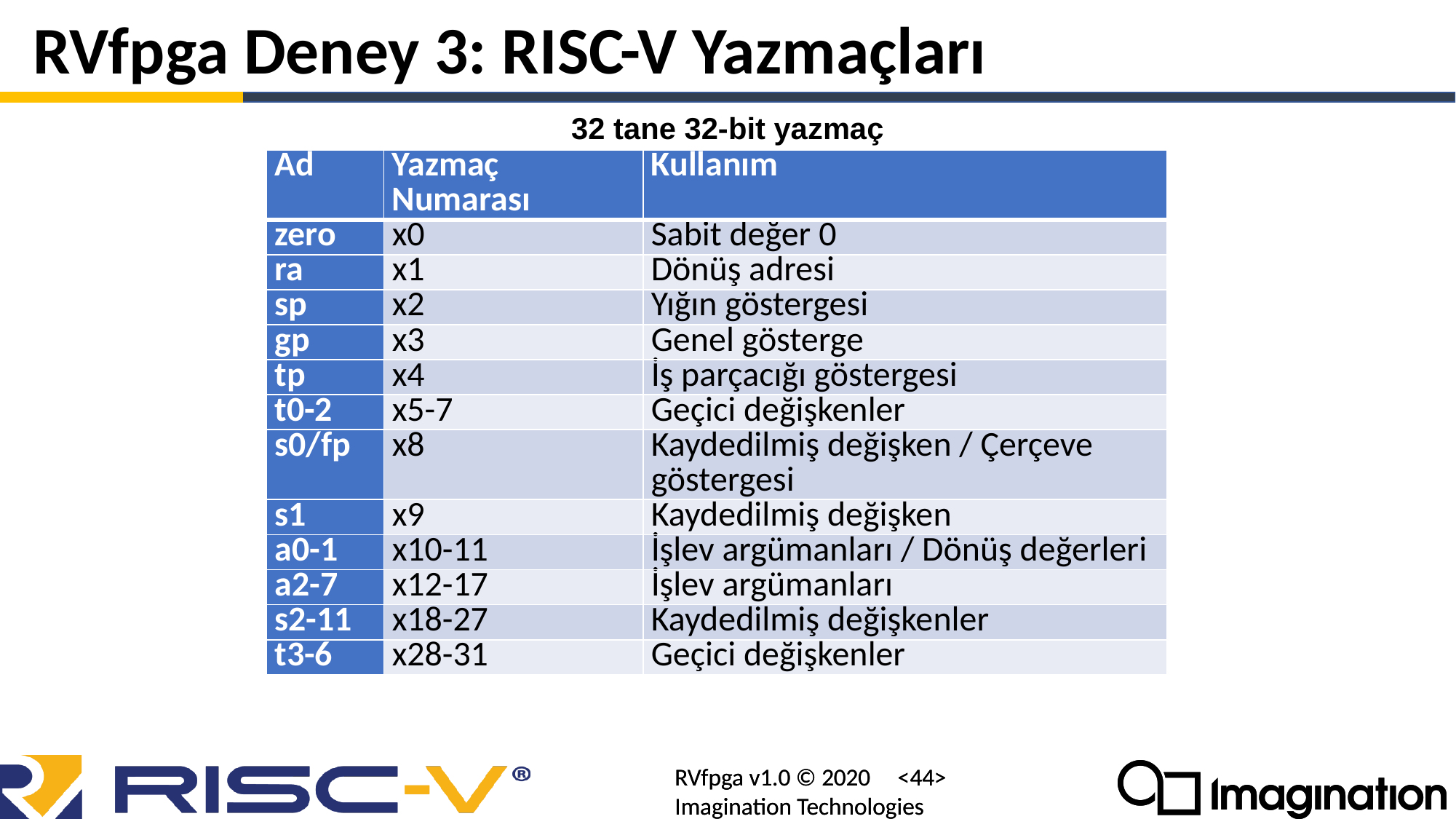

# RVfpga Deney 3: RISC-V Yazmaçları
32 tane 32-bit yazmaç
| Ad | Yazmaç Numarası | Kullanım |
| --- | --- | --- |
| zero | x0 | Sabit değer 0 |
| ra | x1 | Dönüş adresi |
| sp | x2 | Yığın göstergesi |
| gp | x3 | Genel gösterge |
| tp | x4 | İş parçacığı göstergesi |
| t0-2 | x5-7 | Geçici değişkenler |
| s0/fp | x8 | Kaydedilmiş değişken / Çerçeve göstergesi |
| s1 | x9 | Kaydedilmiş değişken |
| a0-1 | x10-11 | İşlev argümanları / Dönüş değerleri |
| a2-7 | x12-17 | İşlev argümanları |
| s2-11 | x18-27 | Kaydedilmiş değişkenler |
| t3-6 | x28-31 | Geçici değişkenler |